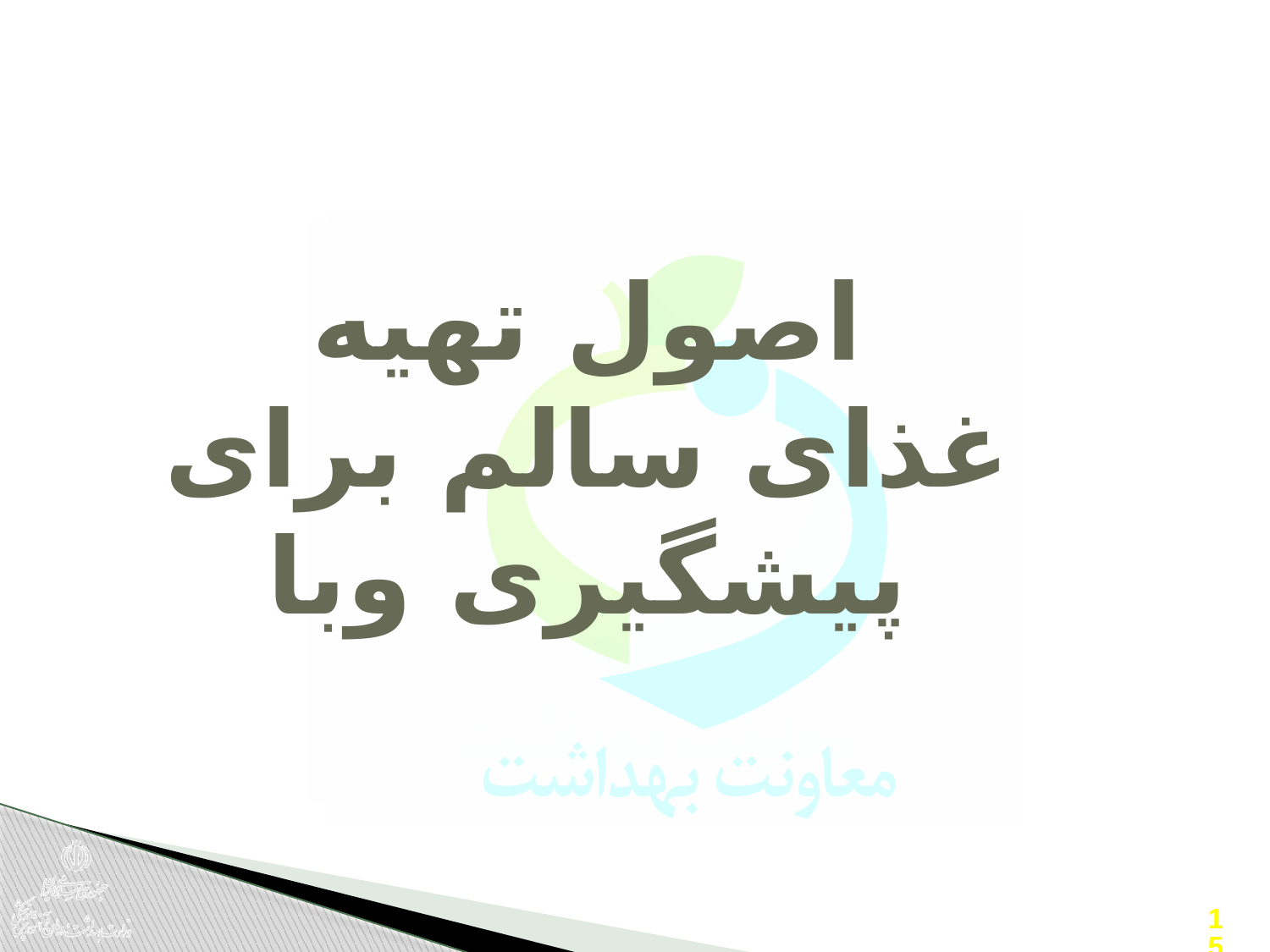

# اصول تهیه غذای سالم برای پیشگیری وبا
15